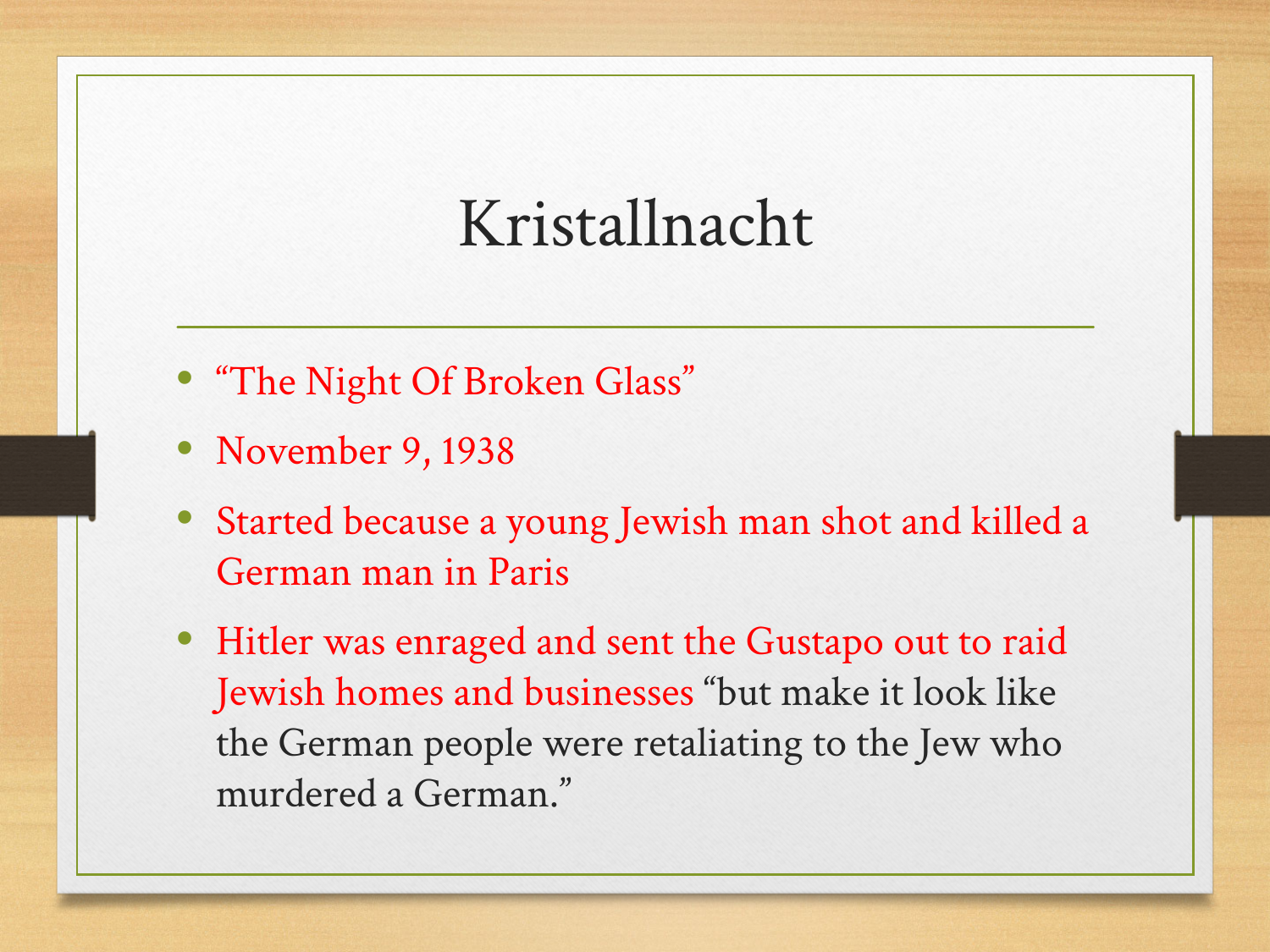

# Kristallnacht
“The Night Of Broken Glass”
November 9, 1938
Started because a young Jewish man shot and killed a German man in Paris
Hitler was enraged and sent the Gustapo out to raid Jewish homes and businesses “but make it look like the German people were retaliating to the Jew who murdered a German.”